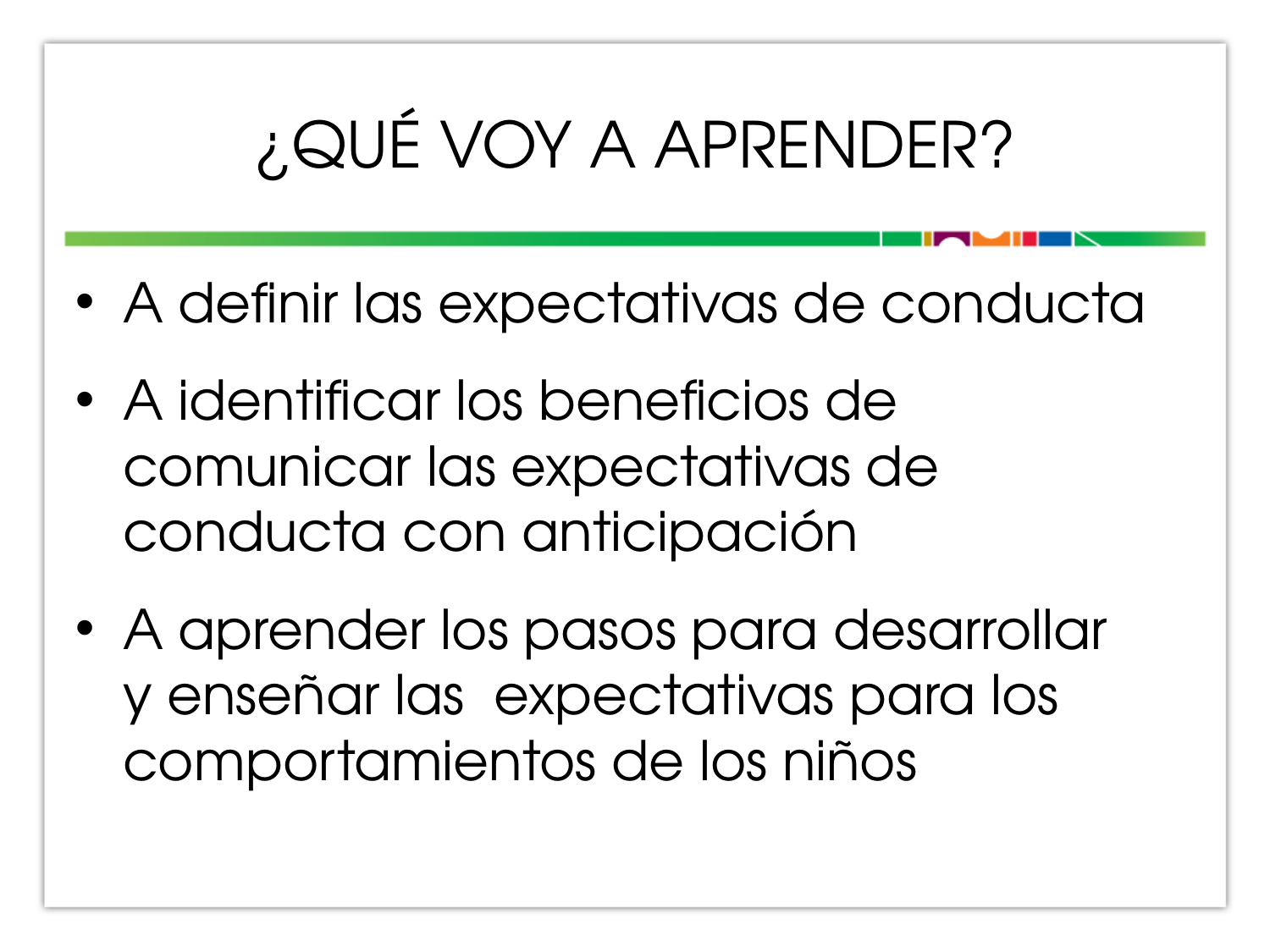

# ¿Qué voy a aprender?
A definir las expectativas de conducta
A identificar los beneficios de comunicar las expectativas de conducta con anticipación
A aprender los pasos para desarrollar
y enseñar las  expectativas para los comportamientos de los niños